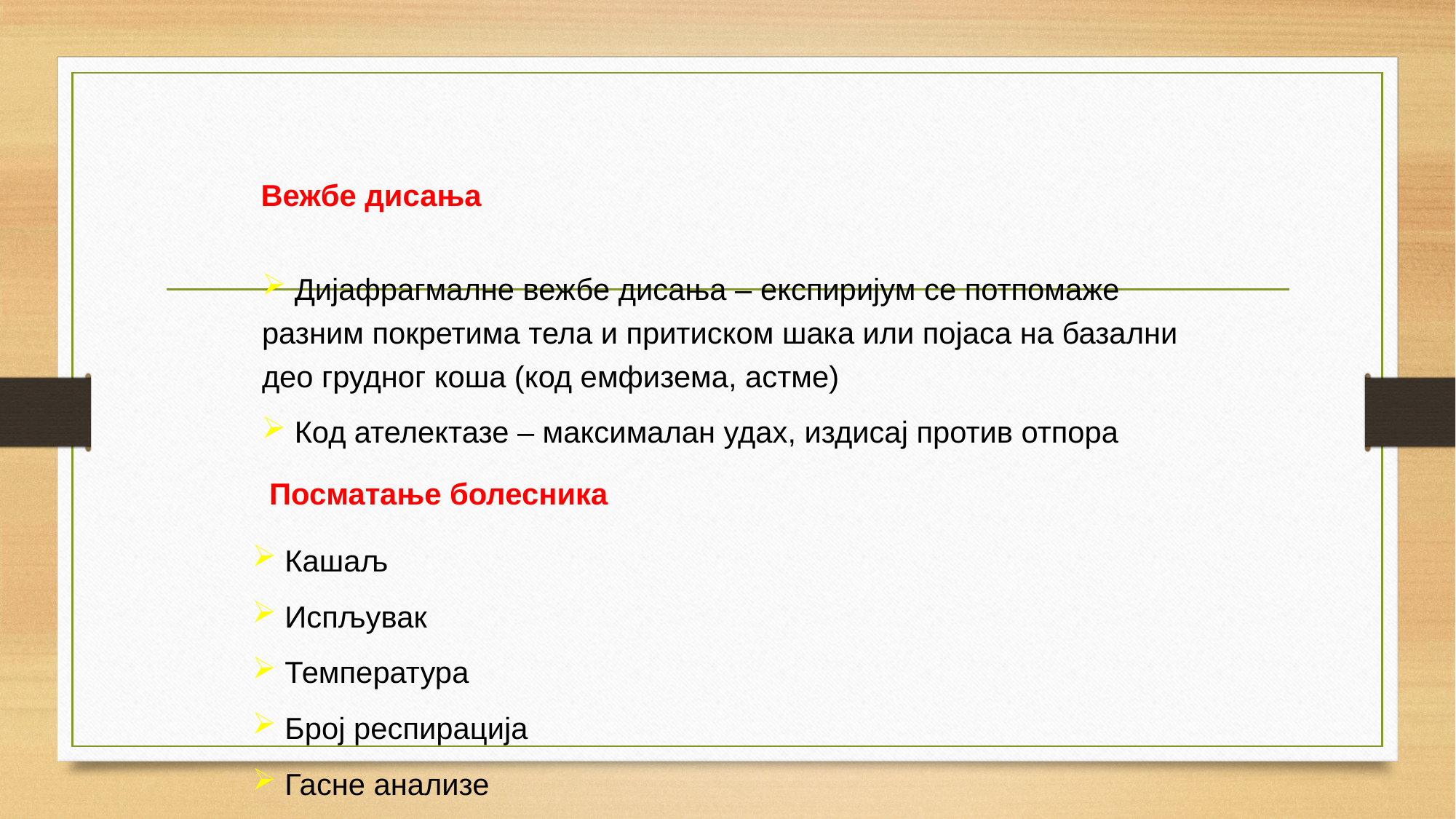

Вежбе дисања
 Дијафрагмалне вежбе дисања – експиријум се потпомаже разним покретима тела и притиском шака или појаса на базални део грудног коша (код емфизема, астме)
 Код ателектазе – максималан удах, издисај против отпора
Посматање болесника
 Кашаљ
 Испљувак
 Температура
 Број респирација
 Гасне анализе